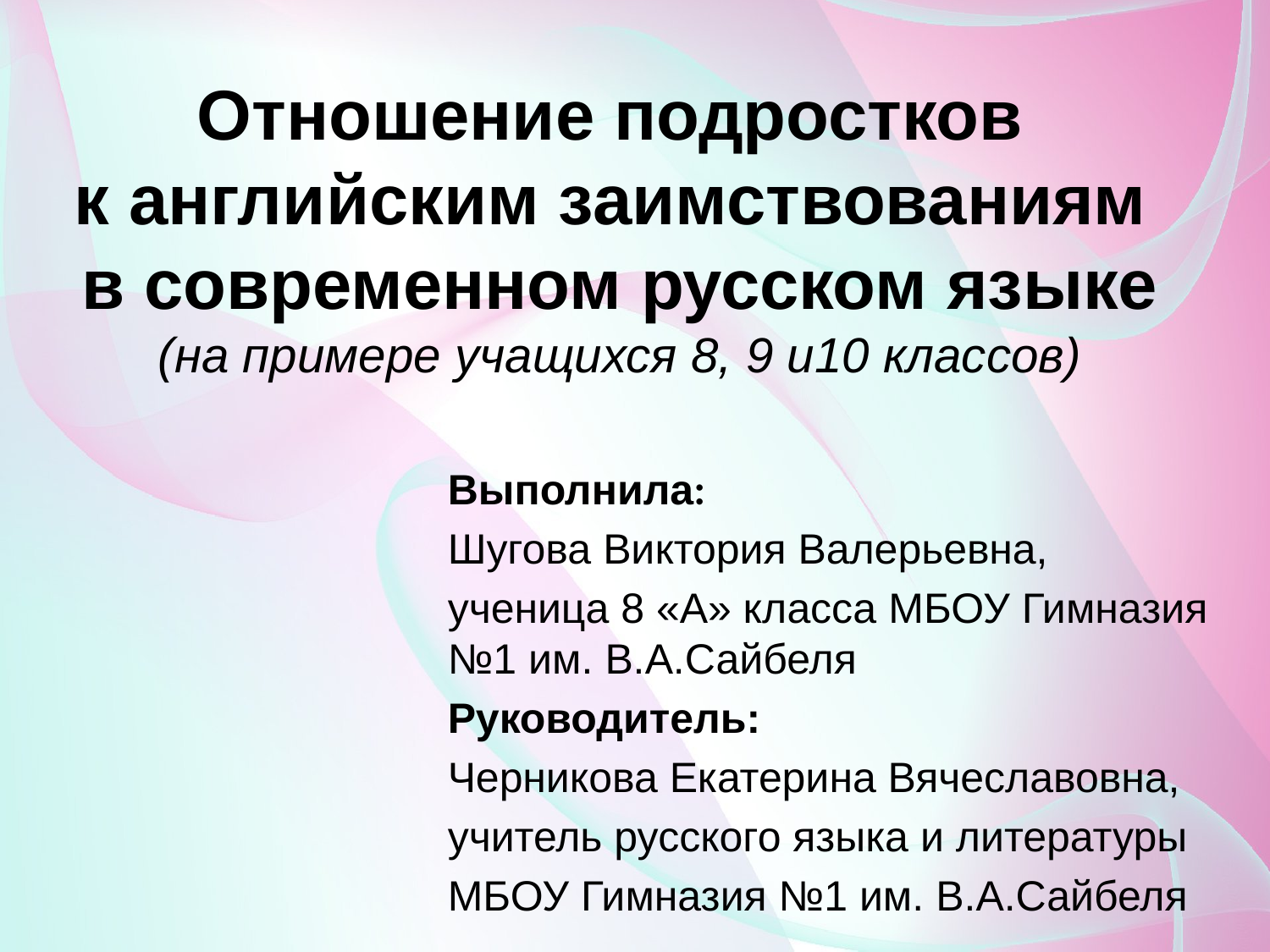

# Отношение подростков к английским заимствованиям в современном русском языке (на примере учащихся 8, 9 и10 классов)
Выполнила:
Шугова Виктория Валерьевна,
ученица 8 «А» класса МБОУ Гимназия №1 им. В.А.Сайбеля
Руководитель:
Черникова Екатерина Вячеславовна,
учитель русского языка и литературы
МБОУ Гимназия №1 им. В.А.Сайбеля